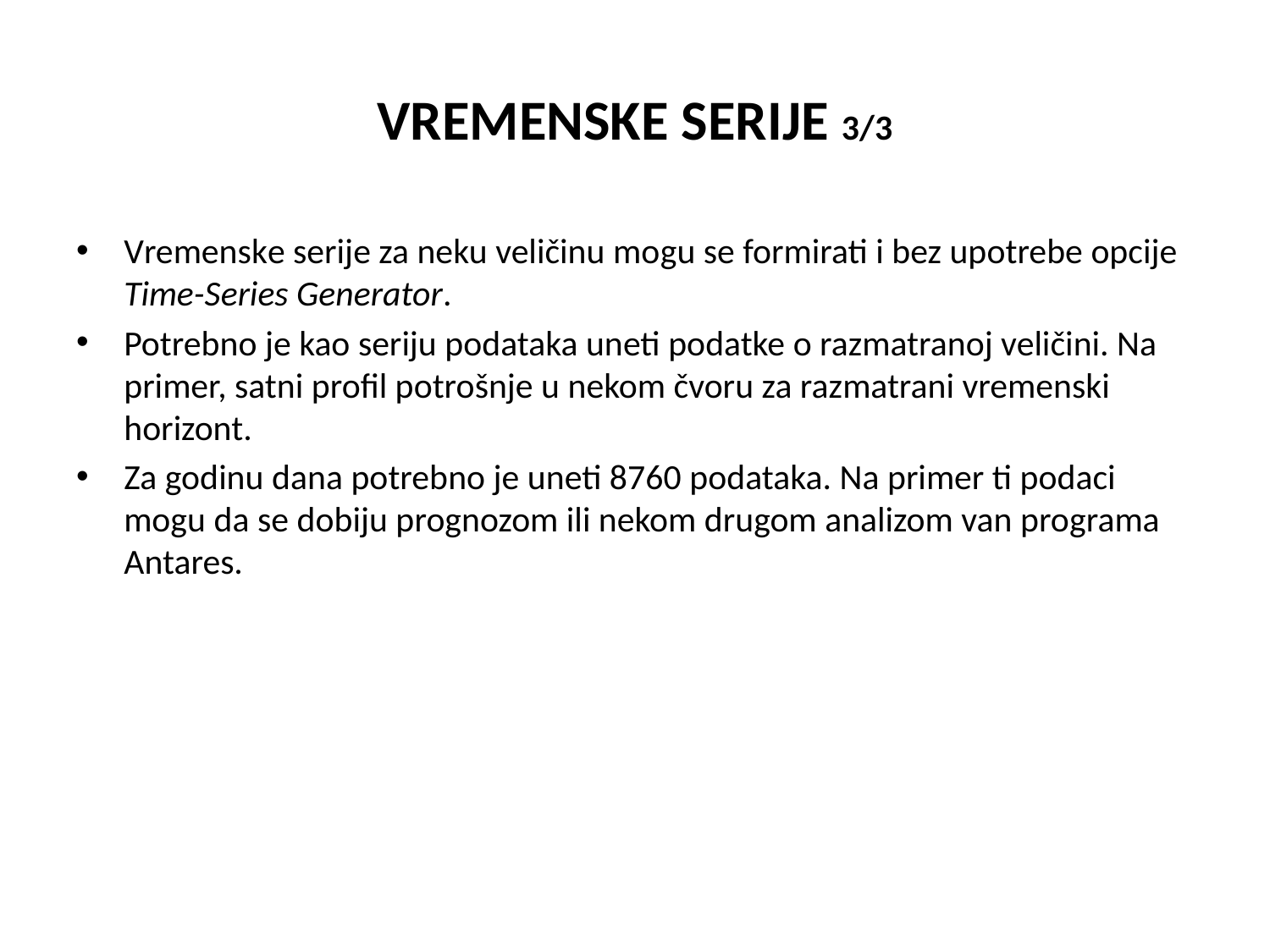

# VREMENSKE SERIJE 3/3
Vremenske serije za neku veličinu mogu se formirati i bez upotrebe opcije Time-Series Generator.
Potrebno je kao seriju podataka uneti podatke o razmatranoj veličini. Na primer, satni profil potrošnje u nekom čvoru za razmatrani vremenski horizont.
Za godinu dana potrebno je uneti 8760 podataka. Na primer ti podaci mogu da se dobiju prognozom ili nekom drugom analizom van programa Antares.